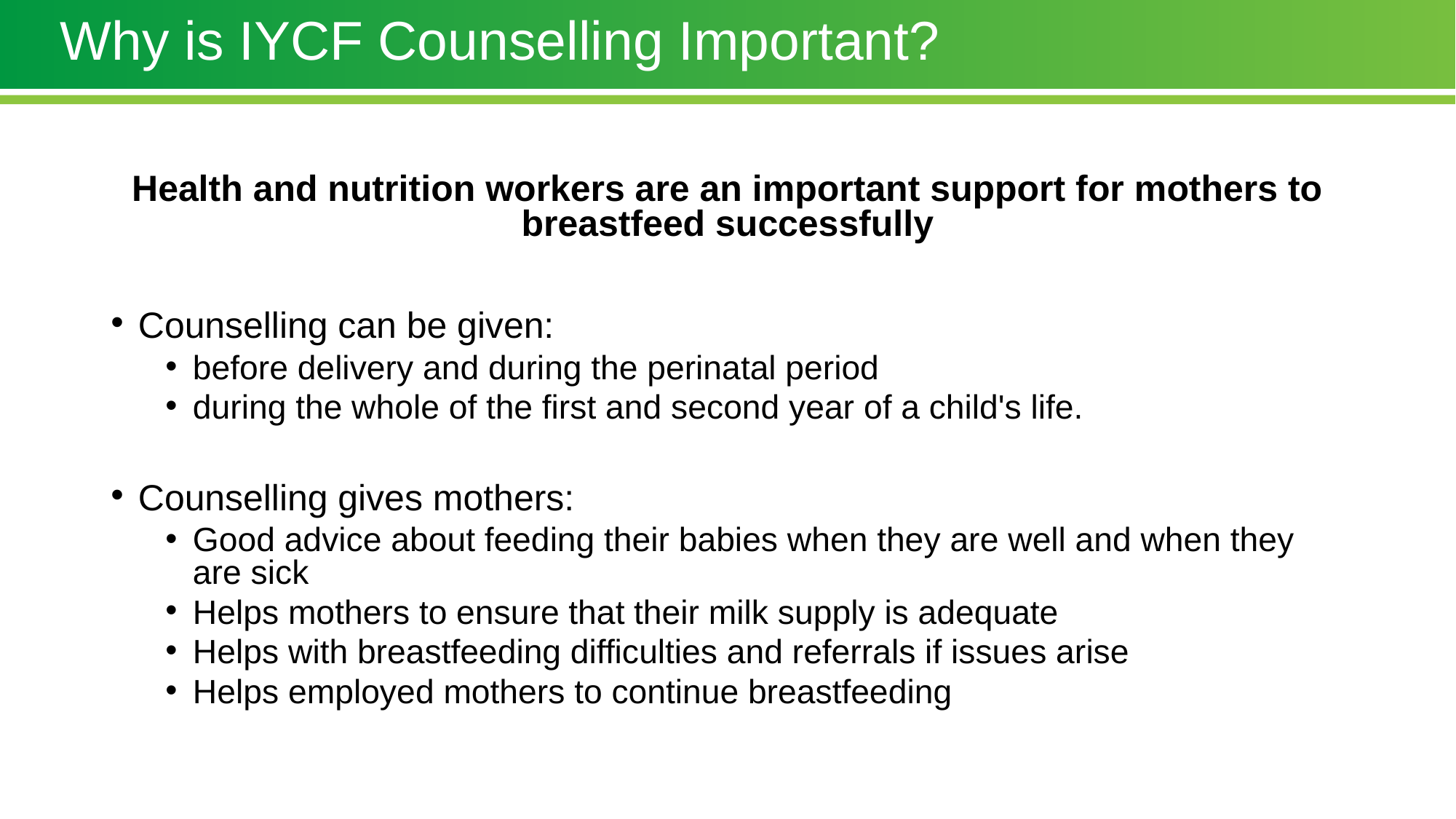

# Why is IYCF Counselling Important?
Health and nutrition workers are an important support for mothers to breastfeed successfully

Counselling can be given:
before delivery and during the perinatal period
during the whole of the first and second year of a child's life.

Counselling gives mothers:
Good advice about feeding their babies when they are well and when they are sick
Helps mothers to ensure that their milk supply is adequate
Helps with breastfeeding difficulties and referrals if issues arise
Helps employed mothers to continue breastfeeding